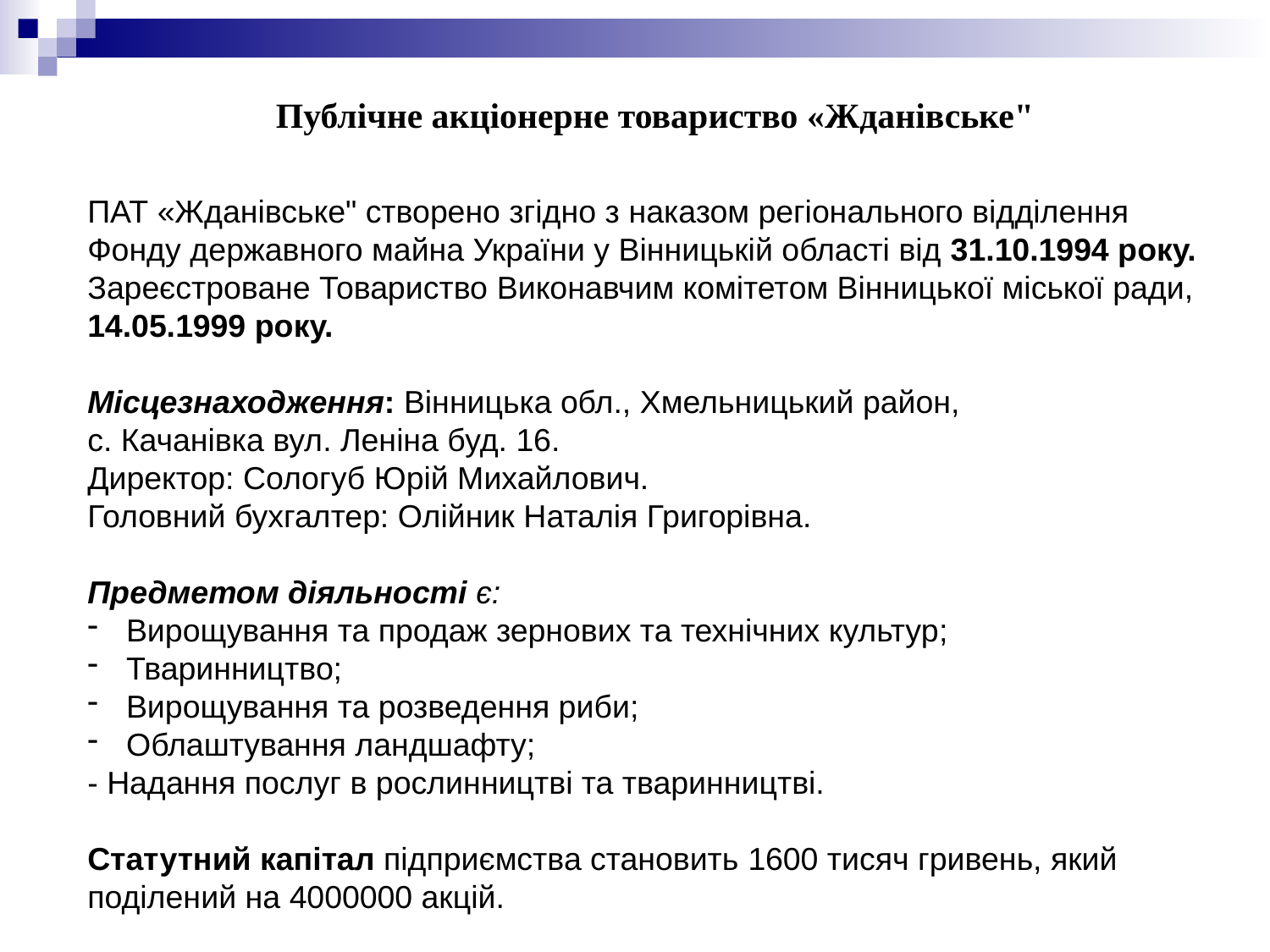

Публічне акціонерне товариство «Жданівське"
ПАТ «Жданівське" створено згідно з наказом регiонального вiддiлення Фонду державного майна України у Вiнницькiй областi вiд 31.10.1994 року.
Зареєстроване Товариство Виконавчим комітетом Вінницької міської ради, 14.05.1999 року.

Місцезнаходження: Вінницька обл., Хмельницький район,
с. Качанівка вул. Леніна буд. 16.
Директор: Сологуб Юрій Михайлович.
Головний бухгалтер: Олійник Наталія Григорівна.

Предметом діяльності є:
 Вирощування та продаж зернових та технічних культур;
 Тваринництво;
 Вирощування та розведення риби;
 Облаштування ландшафту;
- Надання послуг в рослинництві та тваринництві.

Статутний капітал підприємства становить 1600 тисяч гривень, який поділений на 4000000 акцій.